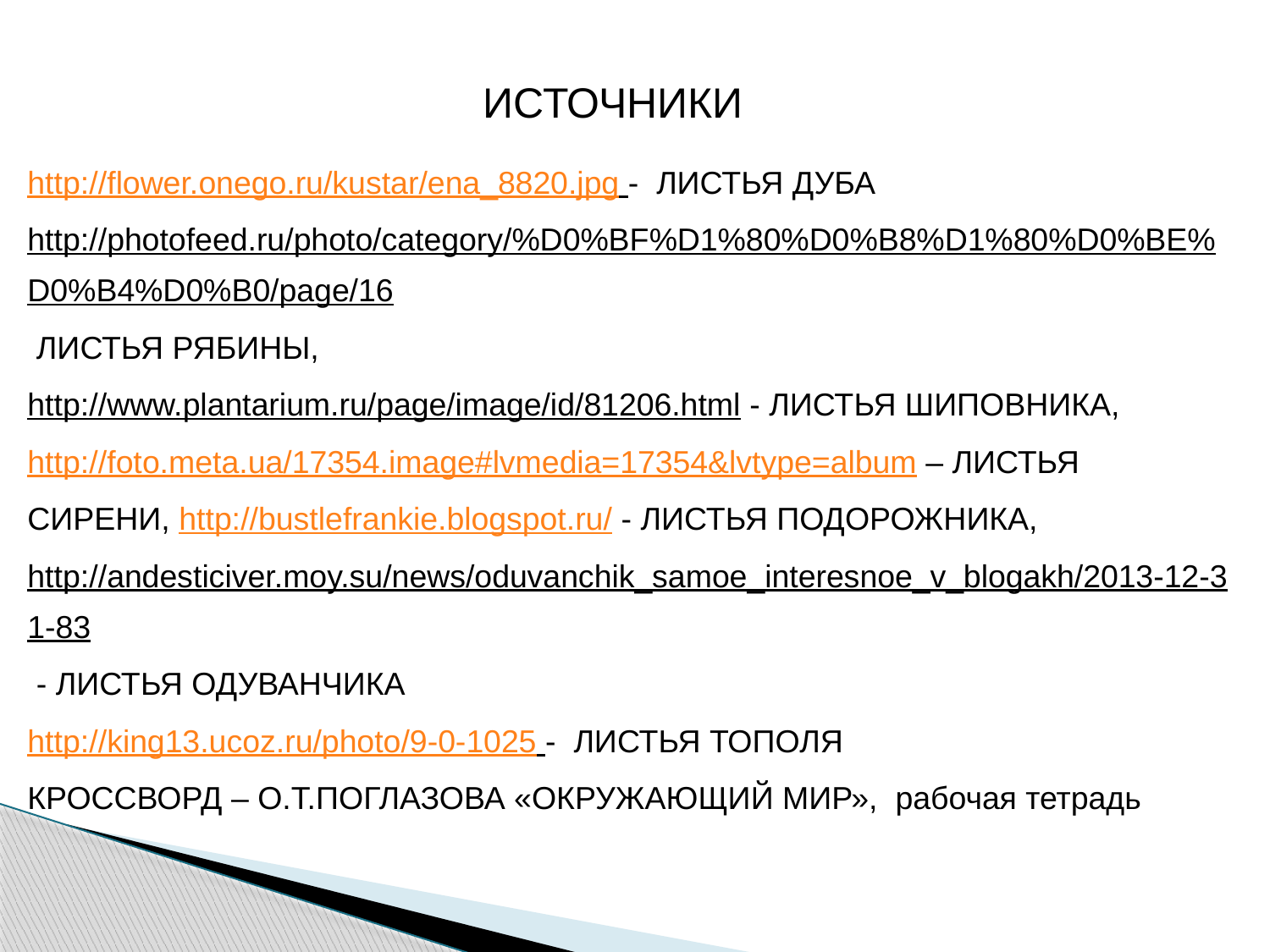

ИСТОЧНИКИ
http://flower.onego.ru/kustar/ena_8820.jpg -  ЛИСТЬЯ ДУБА
http://photofeed.ru/photo/category/%D0%BF%D1%80%D0%B8%D1%80%D0%BE%D0%B4%D0%B0/page/16 ЛИСТЬЯ РЯБИНЫ,
http://www.plantarium.ru/page/image/id/81206.html - ЛИСТЬЯ ШИПОВНИКА,
http://foto.meta.ua/17354.image#lvmedia=17354&lvtype=album – ЛИСТЬЯ  СИРЕНИ, http://bustlefrankie.blogspot.ru/ - ЛИСТЬЯ ПОДОРОЖНИКА,
http://andesticiver.moy.su/news/oduvanchik_samoe_interesnoe_v_blogakh/2013-12-31-83 - ЛИСТЬЯ ОДУВАНЧИКА
http://king13.ucoz.ru/photo/9-0-1025 -  ЛИСТЬЯ ТОПОЛЯ
КРОССВОРД – О.Т.ПОГЛАЗОВА «ОКРУЖАЮЩИЙ МИР»,  рабочая тетрадь